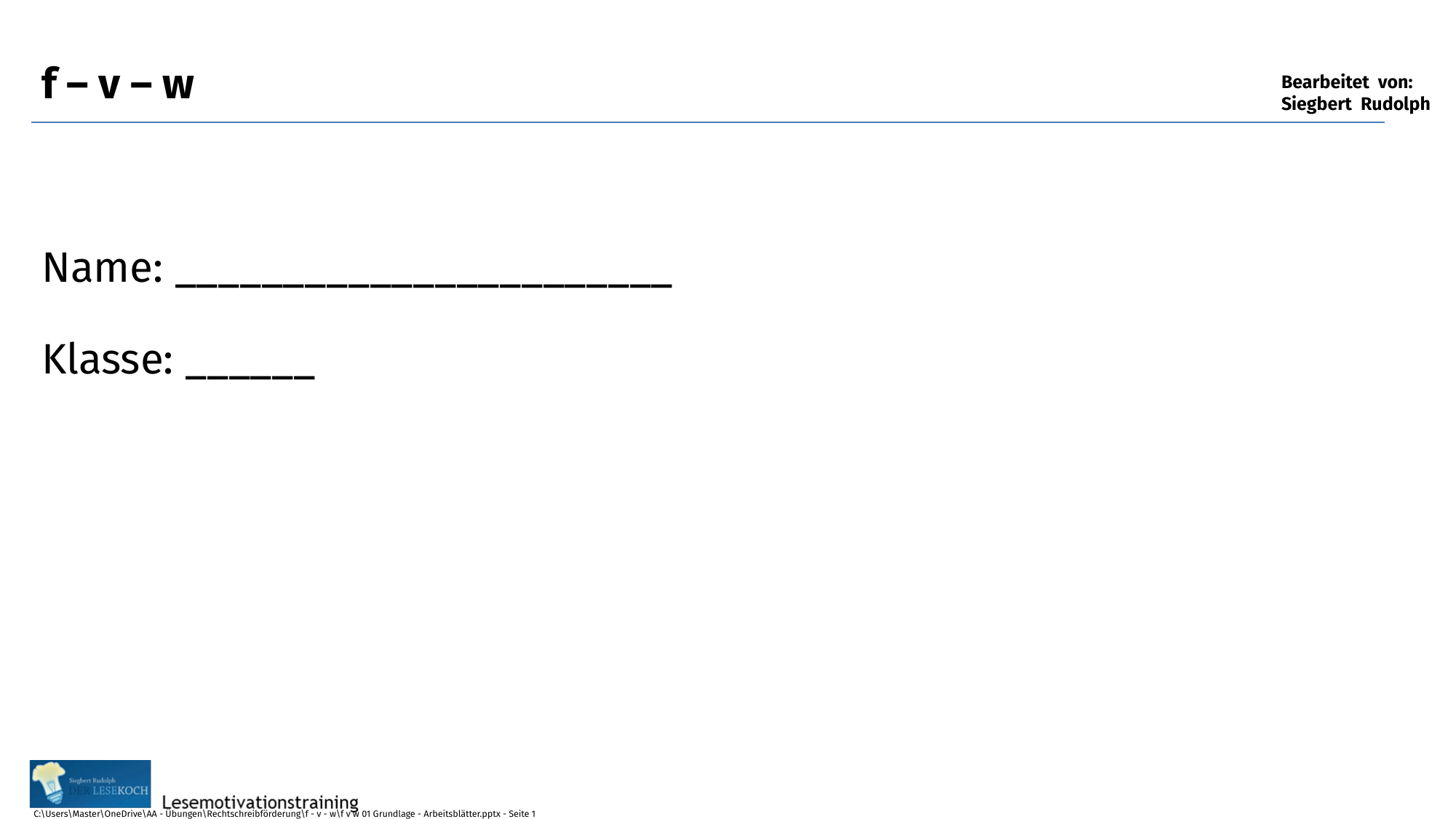

# f – v – w Name: _______________________ Klasse: ______

C:\Users\Master\OneDrive\AA - Übungen\Rechtschreibförderung\f - v - w\f v w 01 Grundlage - Arbeitsblätter.pptx - Seite 1